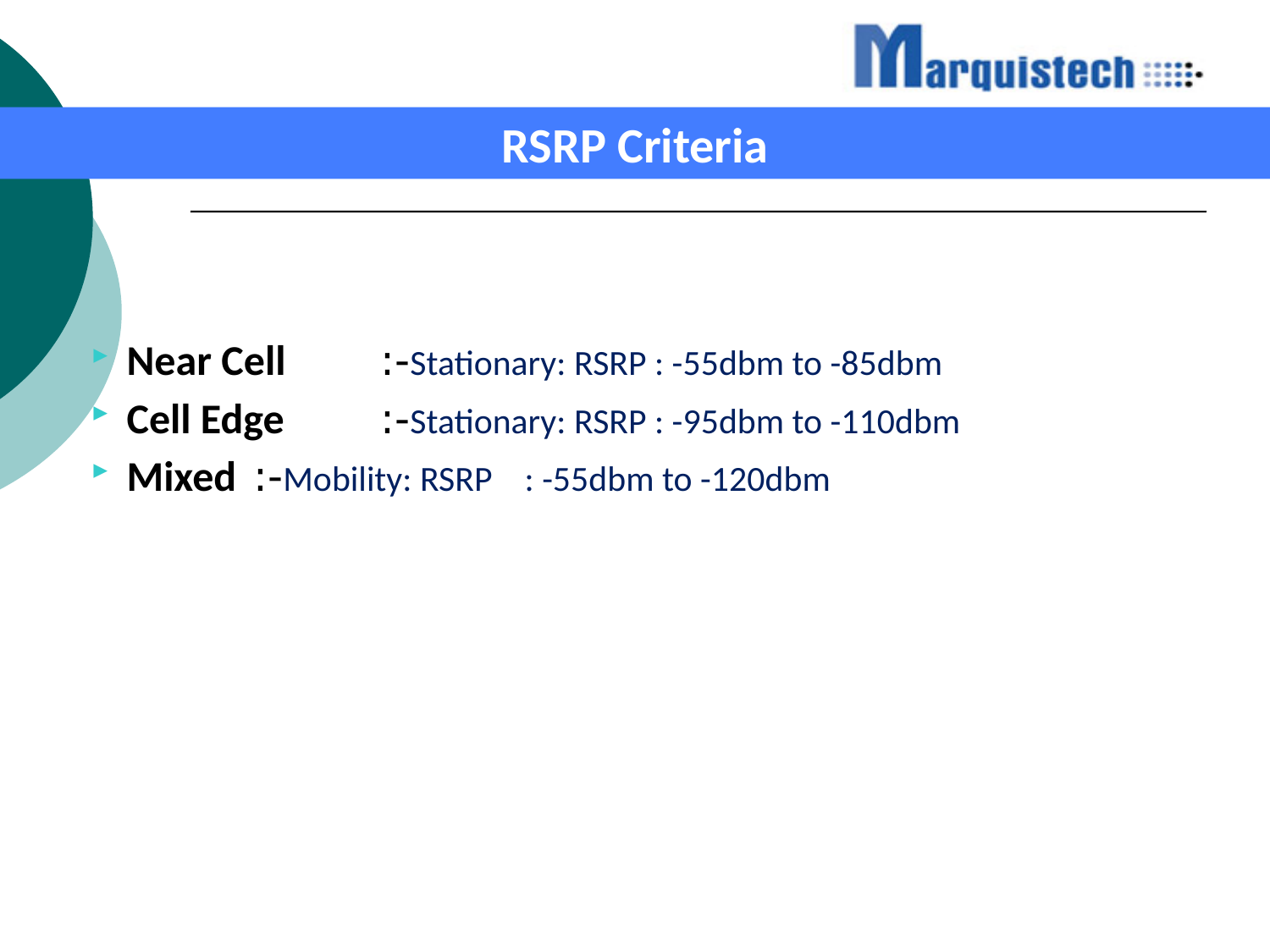

RSRP Criteria

Near Cell	:-Stationary: RSRP : -55dbm to -85dbm
Cell Edge	:-Stationary: RSRP : -95dbm to -110dbm
Mixed	:-Mobility: RSRP    : -55dbm to -120dbm